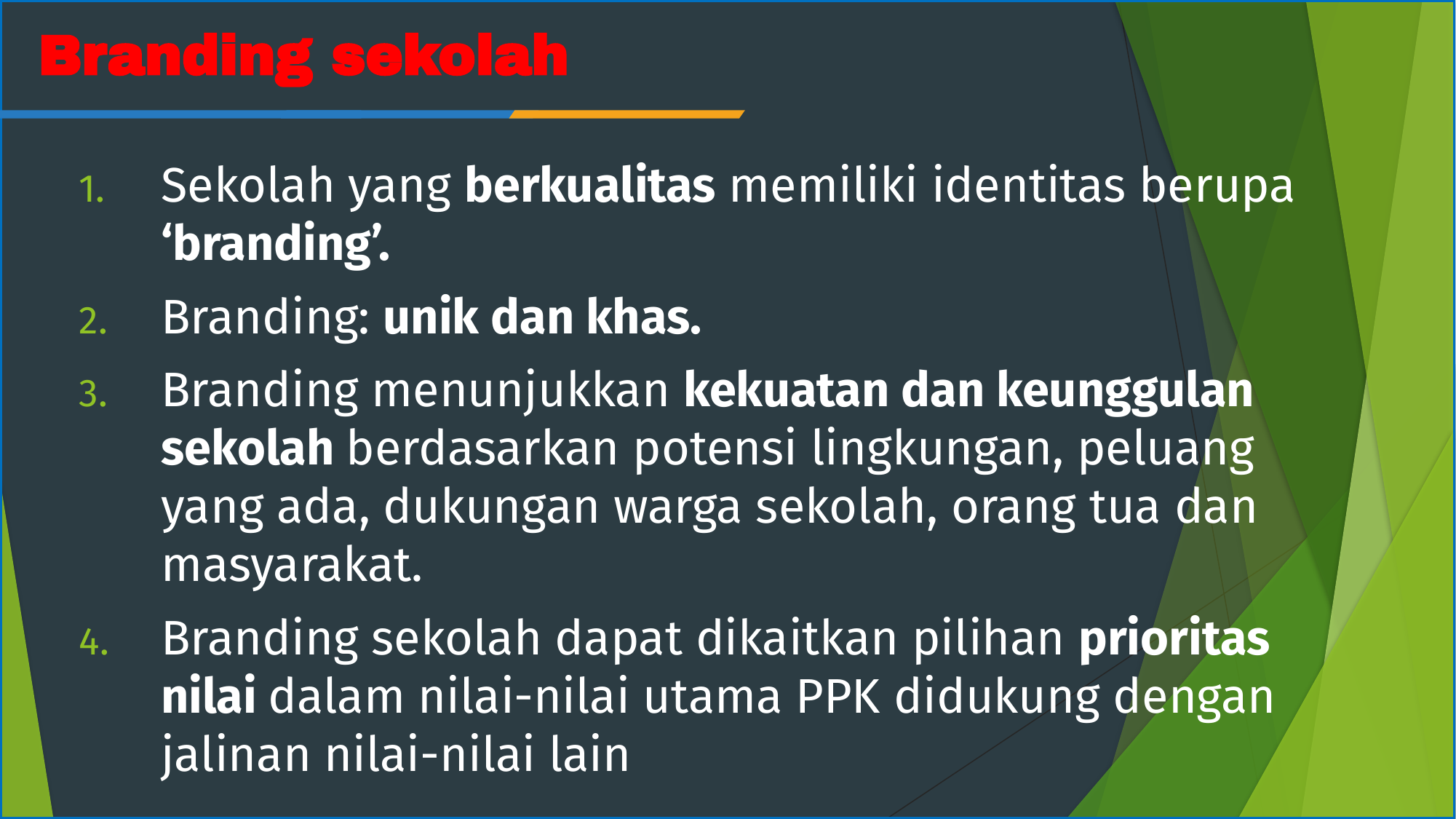

# Branding sekolah

Sekolah yang berkualitas memiliki identitas berupa ‘branding’.
Branding: unik dan khas.
Branding menunjukkan kekuatan dan keunggulan sekolah berdasarkan potensi lingkungan, peluang yang ada, dukungan warga sekolah, orang tua dan masyarakat.
Branding sekolah dapat dikaitkan pilihan prioritas nilai dalam nilai-nilai utama PPK didukung dengan jalinan nilai-nilai lain